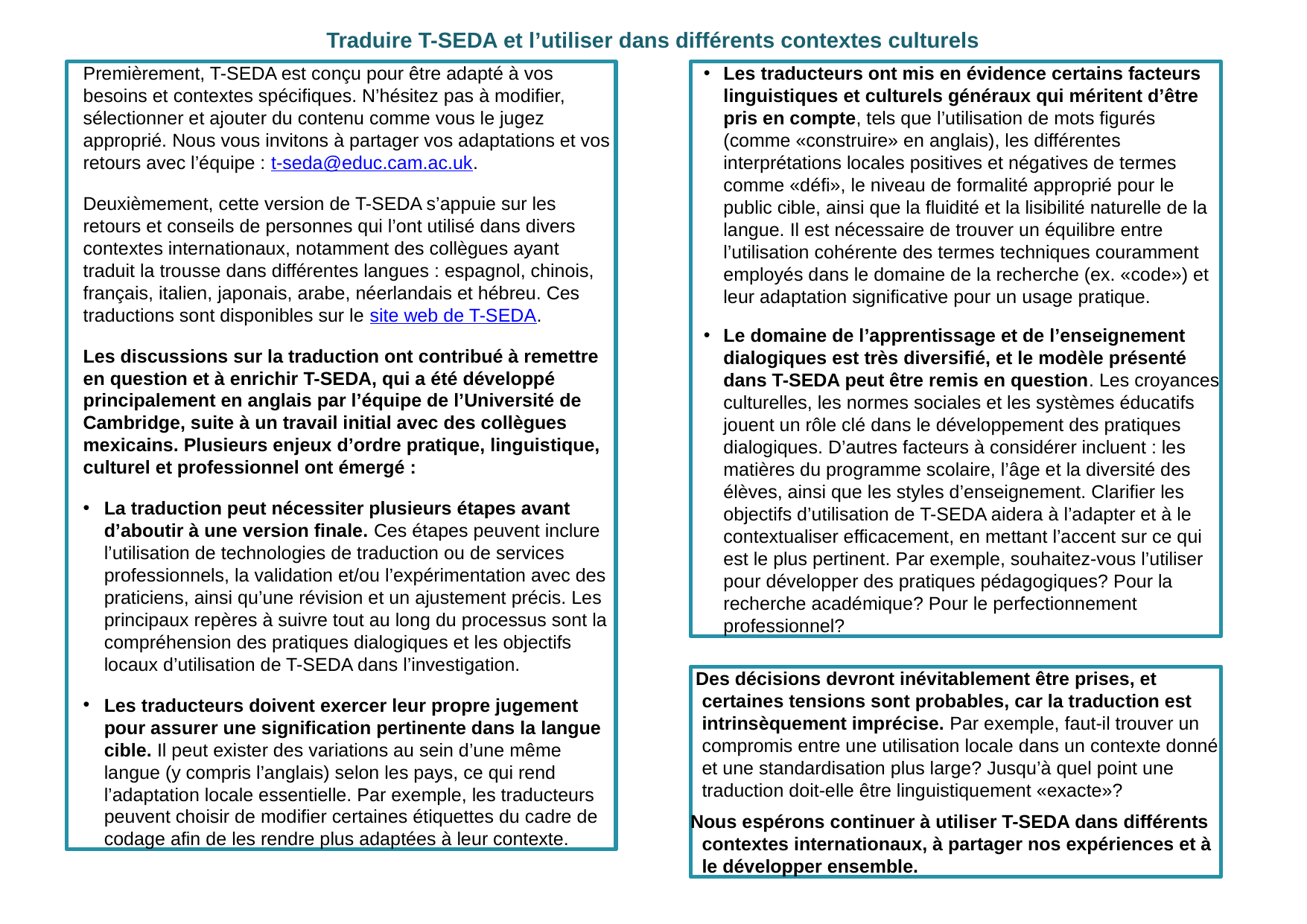

# Traduire T-SEDA et l’utiliser dans différents contextes culturels
Premièrement, T-SEDA est conçu pour être adapté à vos besoins et contextes spécifiques. N’hésitez pas à modifier, sélectionner et ajouter du contenu comme vous le jugez approprié. Nous vous invitons à partager vos adaptations et vos retours avec l’équipe : t-seda@educ.cam.ac.uk.
Deuxièmement, cette version de T-SEDA s’appuie sur les retours et conseils de personnes qui l’ont utilisé dans divers contextes internationaux, notamment des collègues ayant traduit la trousse dans différentes langues : espagnol, chinois, français, italien, japonais, arabe, néerlandais et hébreu. Ces traductions sont disponibles sur le site web de T-SEDA.
Les discussions sur la traduction ont contribué à remettre en question et à enrichir T-SEDA, qui a été développé principalement en anglais par l’équipe de l’Université de Cambridge, suite à un travail initial avec des collègues mexicains. Plusieurs enjeux d’ordre pratique, linguistique, culturel et professionnel ont émergé :
La traduction peut nécessiter plusieurs étapes avant d’aboutir à une version finale. Ces étapes peuvent inclure l’utilisation de technologies de traduction ou de services professionnels, la validation et/ou l’expérimentation avec des praticiens, ainsi qu’une révision et un ajustement précis. Les principaux repères à suivre tout au long du processus sont la compréhension des pratiques dialogiques et les objectifs locaux d’utilisation de T-SEDA dans l’investigation.
Les traducteurs doivent exercer leur propre jugement pour assurer une signification pertinente dans la langue cible. Il peut exister des variations au sein d’une même langue (y compris l’anglais) selon les pays, ce qui rend l’adaptation locale essentielle. Par exemple, les traducteurs peuvent choisir de modifier certaines étiquettes du cadre de codage afin de les rendre plus adaptées à leur contexte.
Les traducteurs ont mis en évidence certains facteurs linguistiques et culturels généraux qui méritent d’être pris en compte, tels que l’utilisation de mots figurés (comme «construire» en anglais), les différentes interprétations locales positives et négatives de termes comme «défi», le niveau de formalité approprié pour le public cible, ainsi que la fluidité et la lisibilité naturelle de la langue. Il est nécessaire de trouver un équilibre entre l’utilisation cohérente des termes techniques couramment employés dans le domaine de la recherche (ex. «code») et leur adaptation significative pour un usage pratique.
Le domaine de l’apprentissage et de l’enseignement dialogiques est très diversifié, et le modèle présenté dans T-SEDA peut être remis en question. Les croyances culturelles, les normes sociales et les systèmes éducatifs jouent un rôle clé dans le développement des pratiques dialogiques. D’autres facteurs à considérer incluent : les matières du programme scolaire, l’âge et la diversité des élèves, ainsi que les styles d’enseignement. Clarifier les objectifs d’utilisation de T-SEDA aidera à l’adapter et à le contextualiser efficacement, en mettant l’accent sur ce qui est le plus pertinent. Par exemple, souhaitez-vous l’utiliser pour développer des pratiques pédagogiques? Pour la recherche académique? Pour le perfectionnement professionnel?
 Des décisions devront inévitablement être prises, et certaines tensions sont probables, car la traduction est intrinsèquement imprécise. Par exemple, faut-il trouver un compromis entre une utilisation locale dans un contexte donné et une standardisation plus large? Jusqu’à quel point une traduction doit-elle être linguistiquement «exacte»?
Nous espérons continuer à utiliser T-SEDA dans différents contextes internationaux, à partager nos expériences et à le développer ensemble.